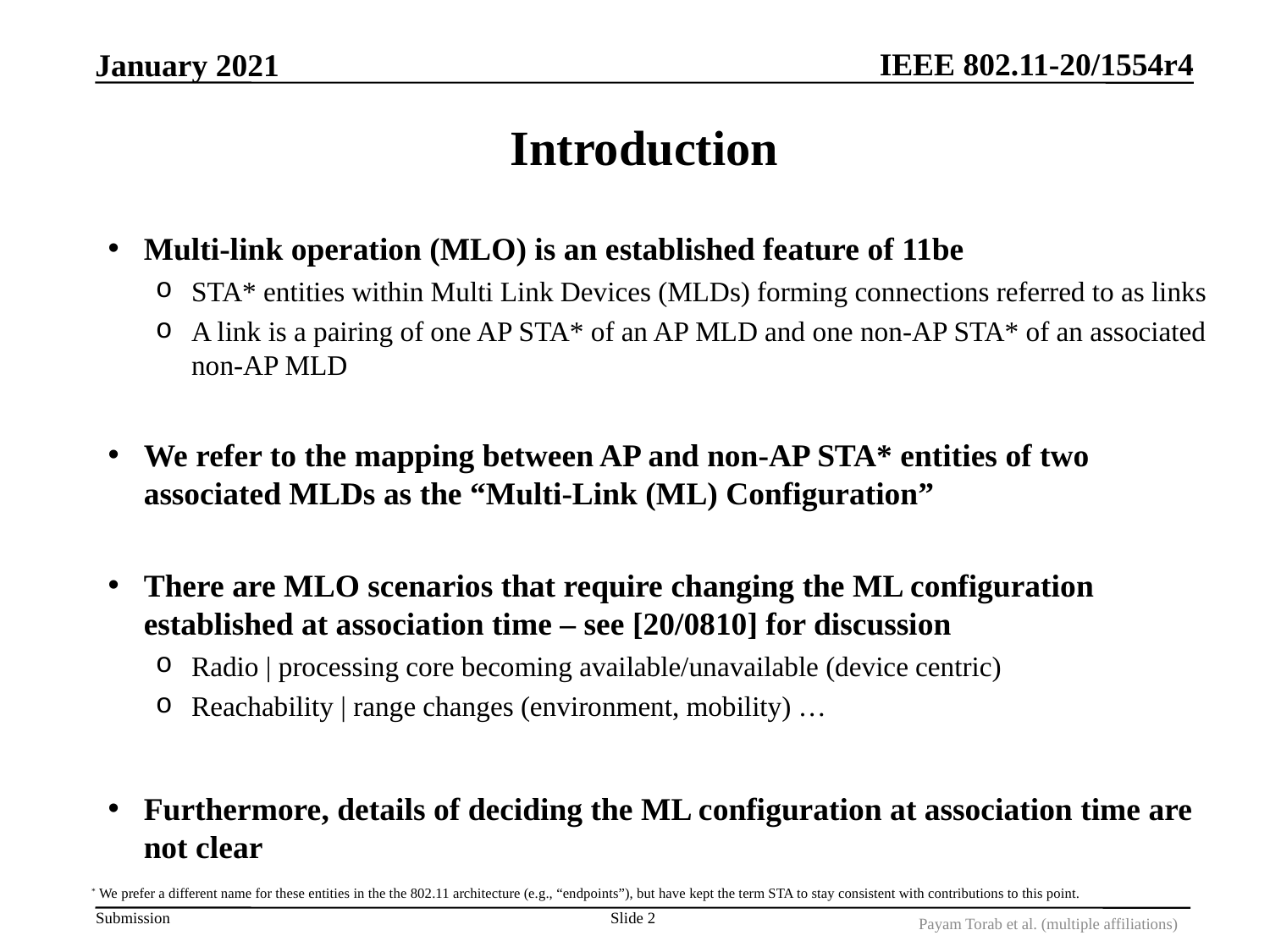

January 2021
# Introduction
Multi-link operation (MLO) is an established feature of 11be
STA* entities within Multi Link Devices (MLDs) forming connections referred to as links
A link is a pairing of one AP STA* of an AP MLD and one non-AP STA* of an associated non-AP MLD

We refer to the mapping between AP and non-AP STA* entities of two associated MLDs as the “Multi-Link (ML) Configuration”

There are MLO scenarios that require changing the ML configuration established at association time – see [20/0810] for discussion
Radio | processing core becoming available/unavailable (device centric)
Reachability | range changes (environment, mobility) …

Furthermore, details of deciding the ML configuration at association time are not clear

* We prefer a different name for these entities in the the 802.11 architecture (e.g., “endpoints”), but have kept the term STA to stay consistent with contributions to this point.
Slide 2
Payam Torab et al. (multiple affiliations)